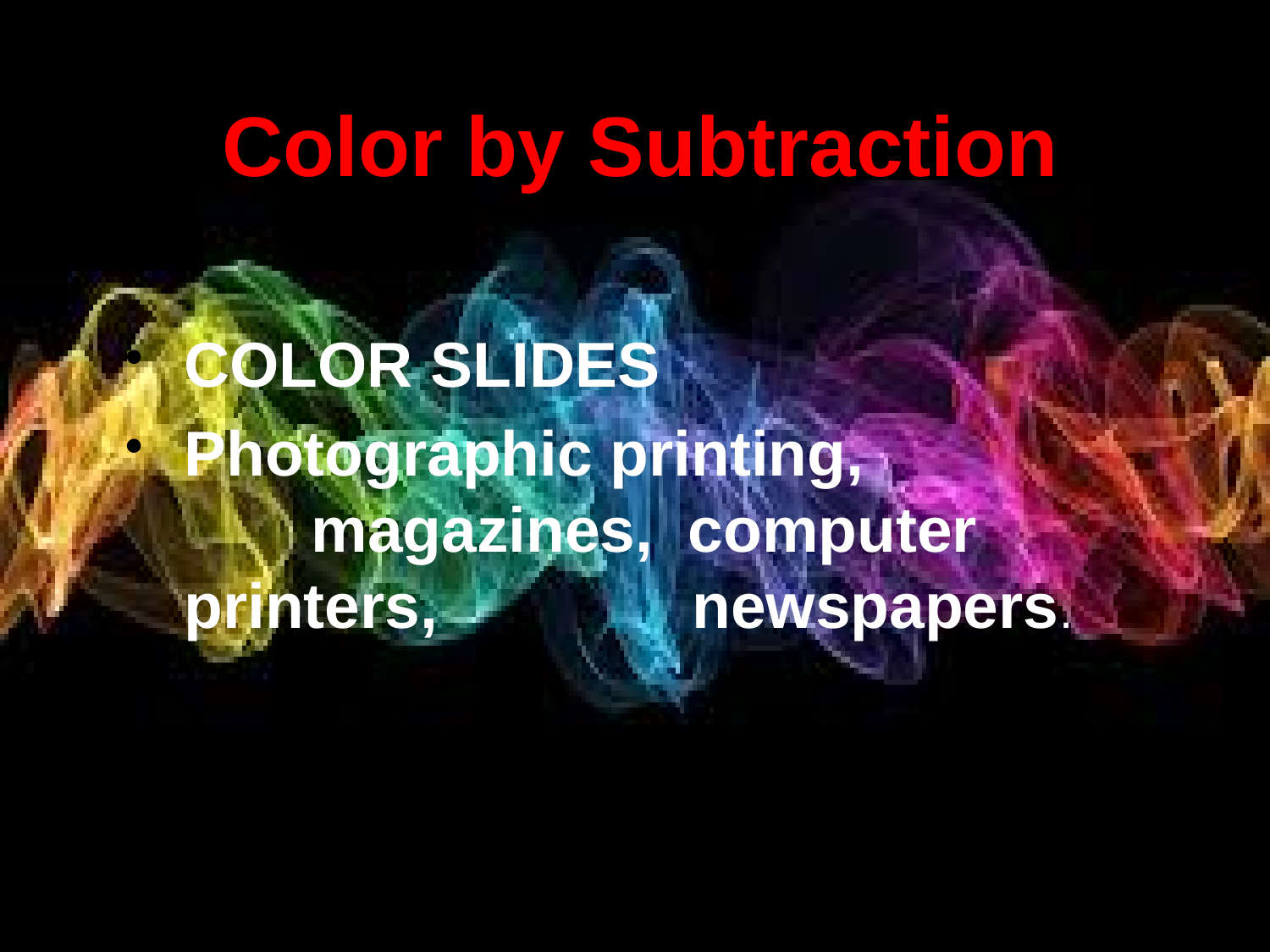

# Color by Subtraction
COLOR SLIDES
Photographic printing,      		magazines,  computer printers,         	newspapers.